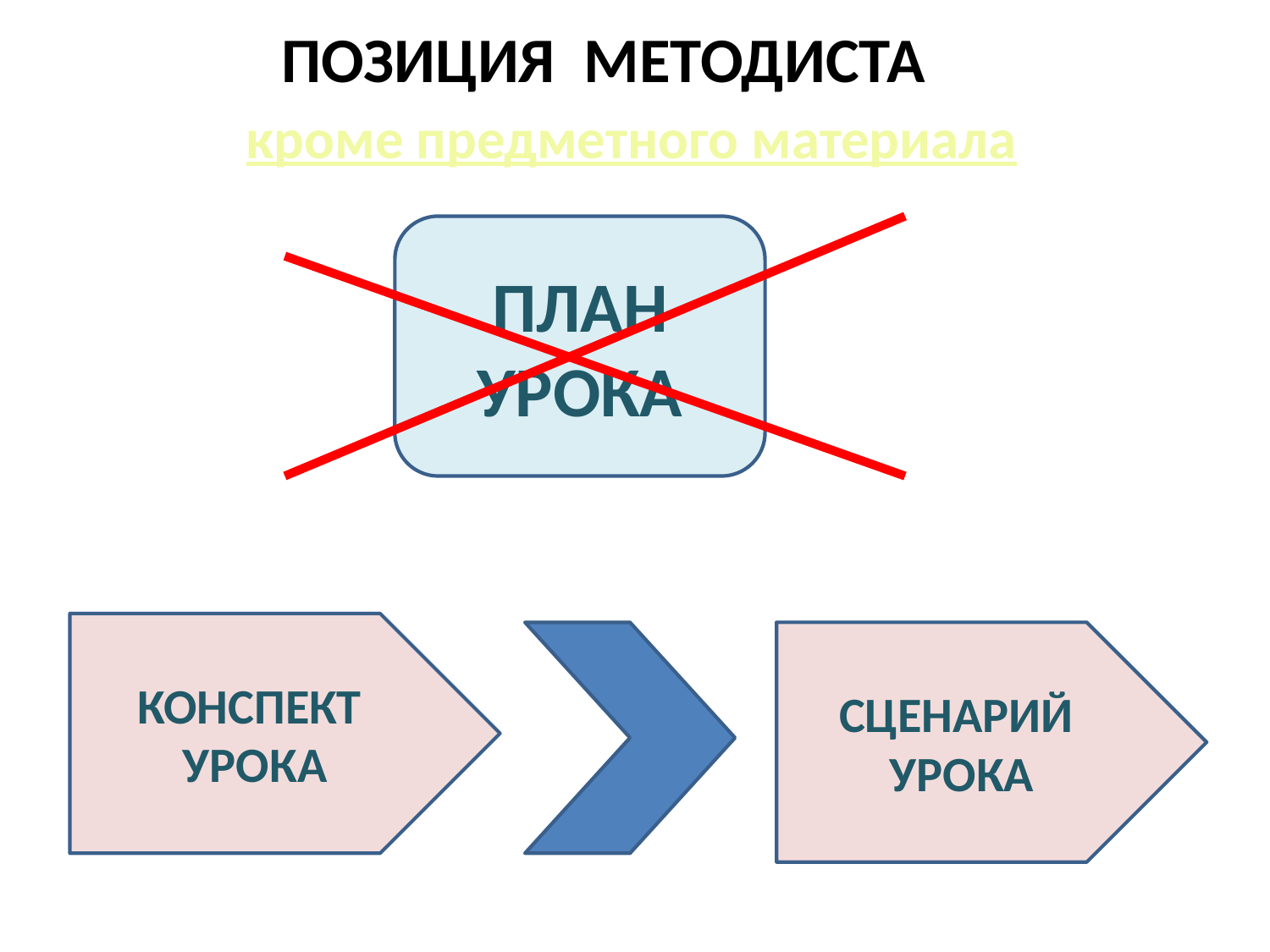

# ПОЗИЦИЯ  МЕТОДИСТА
кроме предметного материала
ПЛАН УРОКА
КОНСПЕКТ
УРОКА

СЦЕНАРИЙ
УРОКА